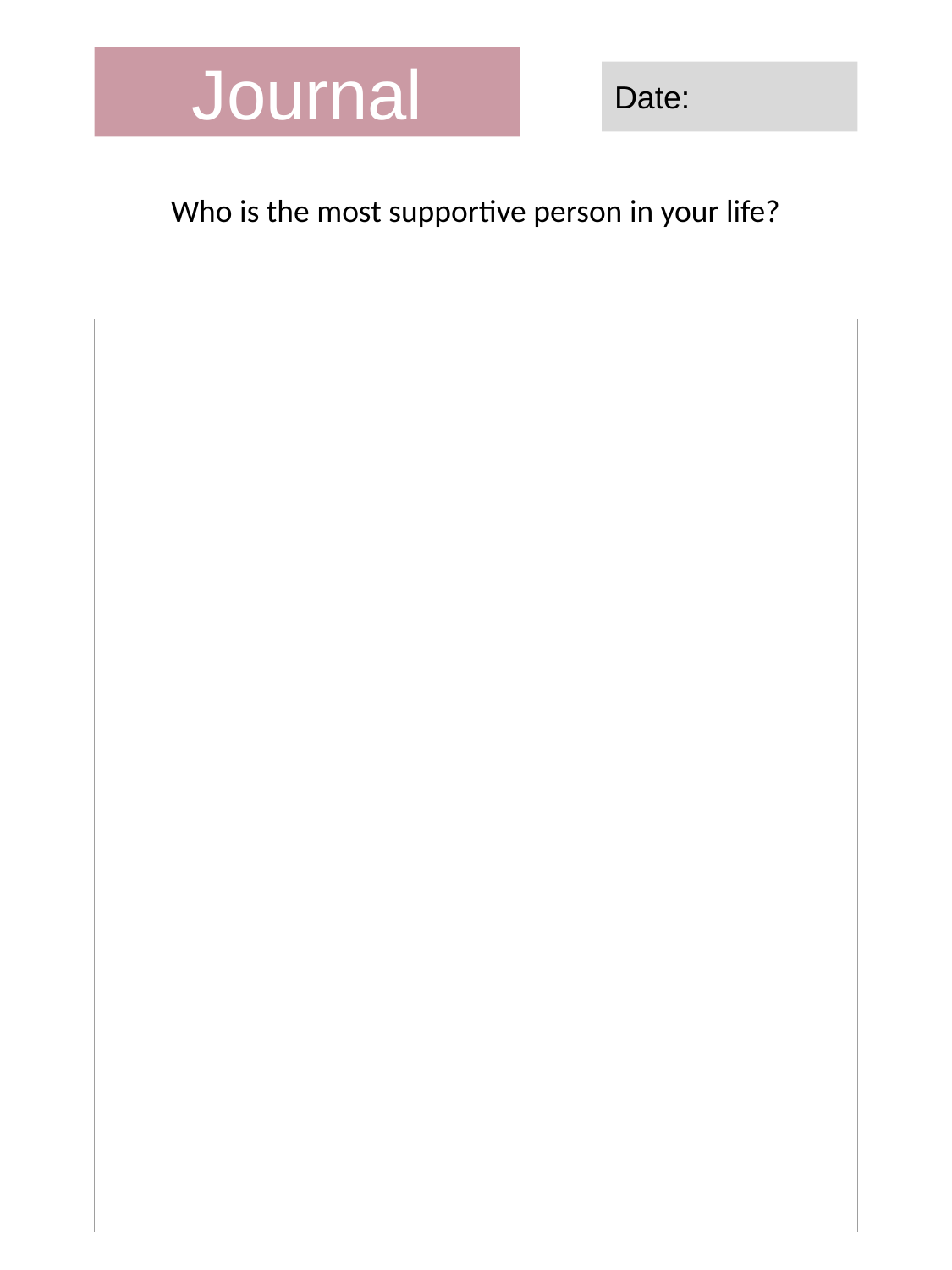

Journal

Date:
Who is the most supportive person in your life?
|  |
| --- |
|  |
|  |
|  |
|  |
|  |
|  |
|  |
|  |
|  |
|  |
|  |
|  |
|  |
|  |
|  |
|  |
|  |
|  |
|  |
|  |
|  |